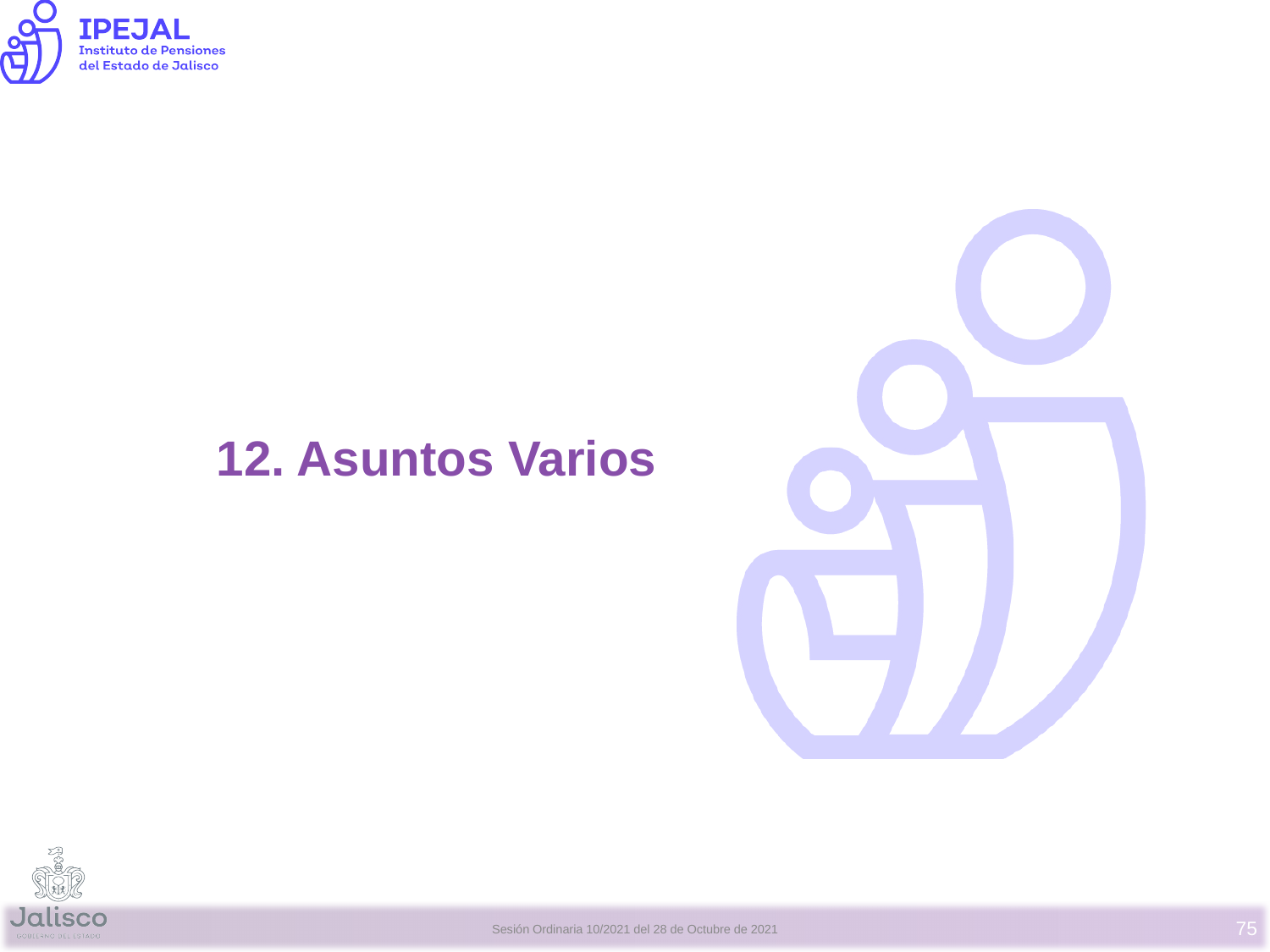

# 12. Asuntos Varios
75
Sesión Ordinaria 10/2021 del 28 de Octubre de 2021